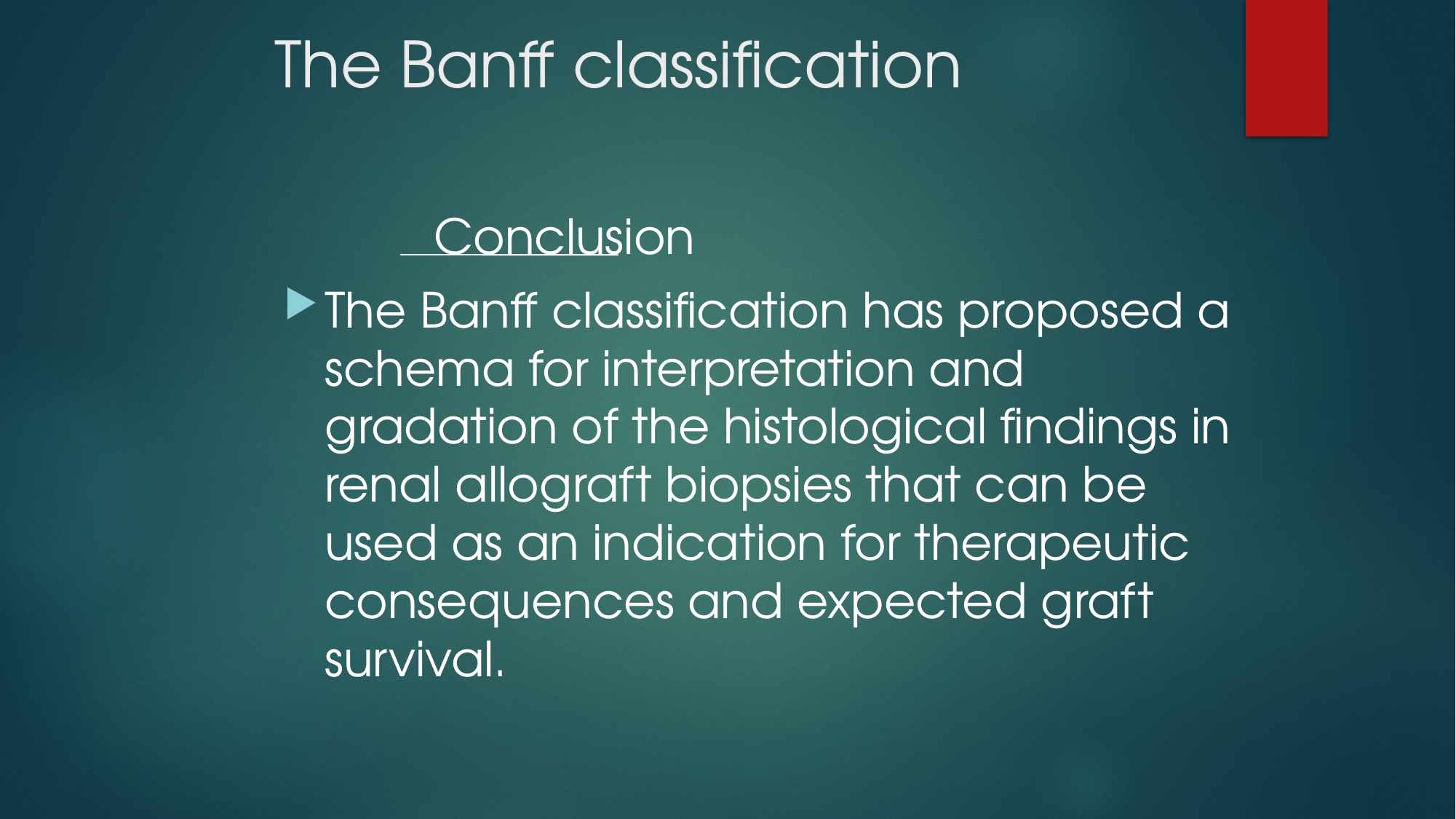

# The Banff classification
		Conclusion
The Banff classification has proposed a schema for interpretation and gradation of the histological findings in renal allograft biopsies that can be used as an indication for therapeutic consequences and expected graft survival.